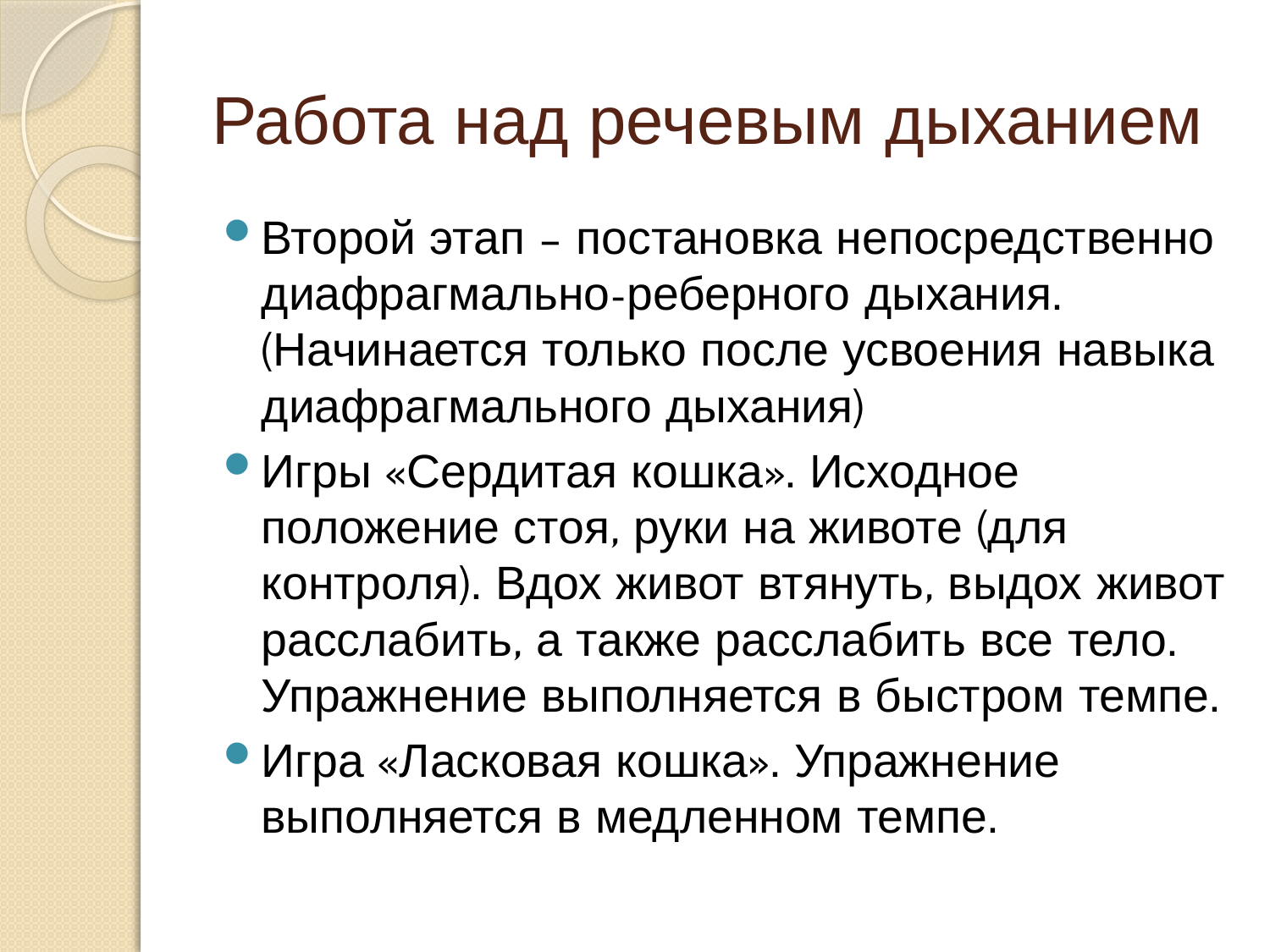

# Работа над речевым дыханием
Второй этап – постановка непосредственно диафрагмально-реберного дыхания. (Начинается только после усвоения навыка диафрагмального дыхания)
Игры «Сердитая кошка». Исходное положение стоя, руки на животе (для контроля). Вдох живот втянуть, выдох живот расслабить, а также расслабить все тело. Упражнение выполняется в быстром темпе.
Игра «Ласковая кошка». Упражнение выполняется в медленном темпе.